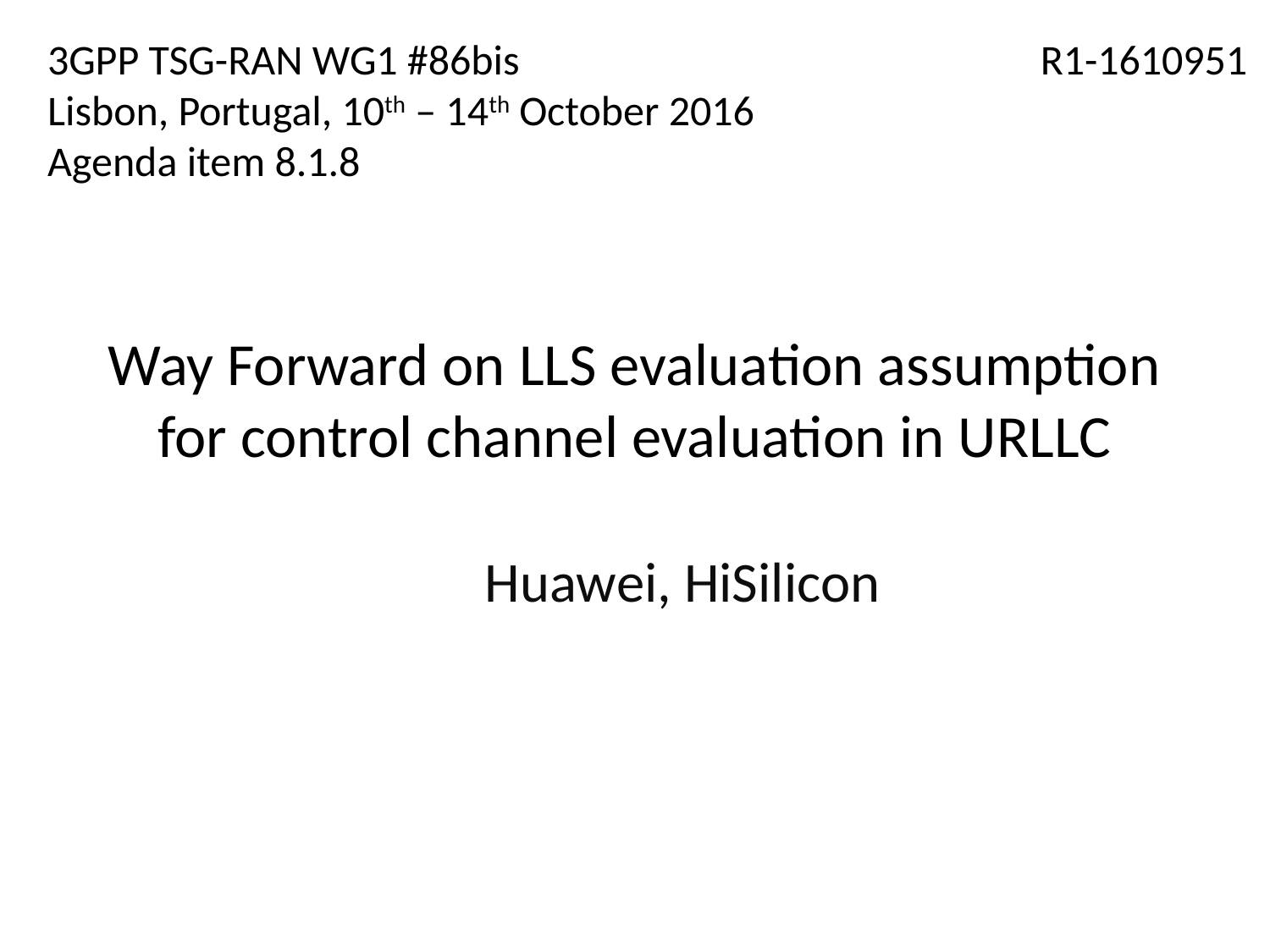

3GPP TSG-RAN WG1 #86bis
Lisbon, Portugal, 10th – 14th October 2016
Agenda item 8.1.8
R1-1610951
# Way Forward on LLS evaluation assumption for control channel evaluation in URLLC
Huawei, HiSilicon